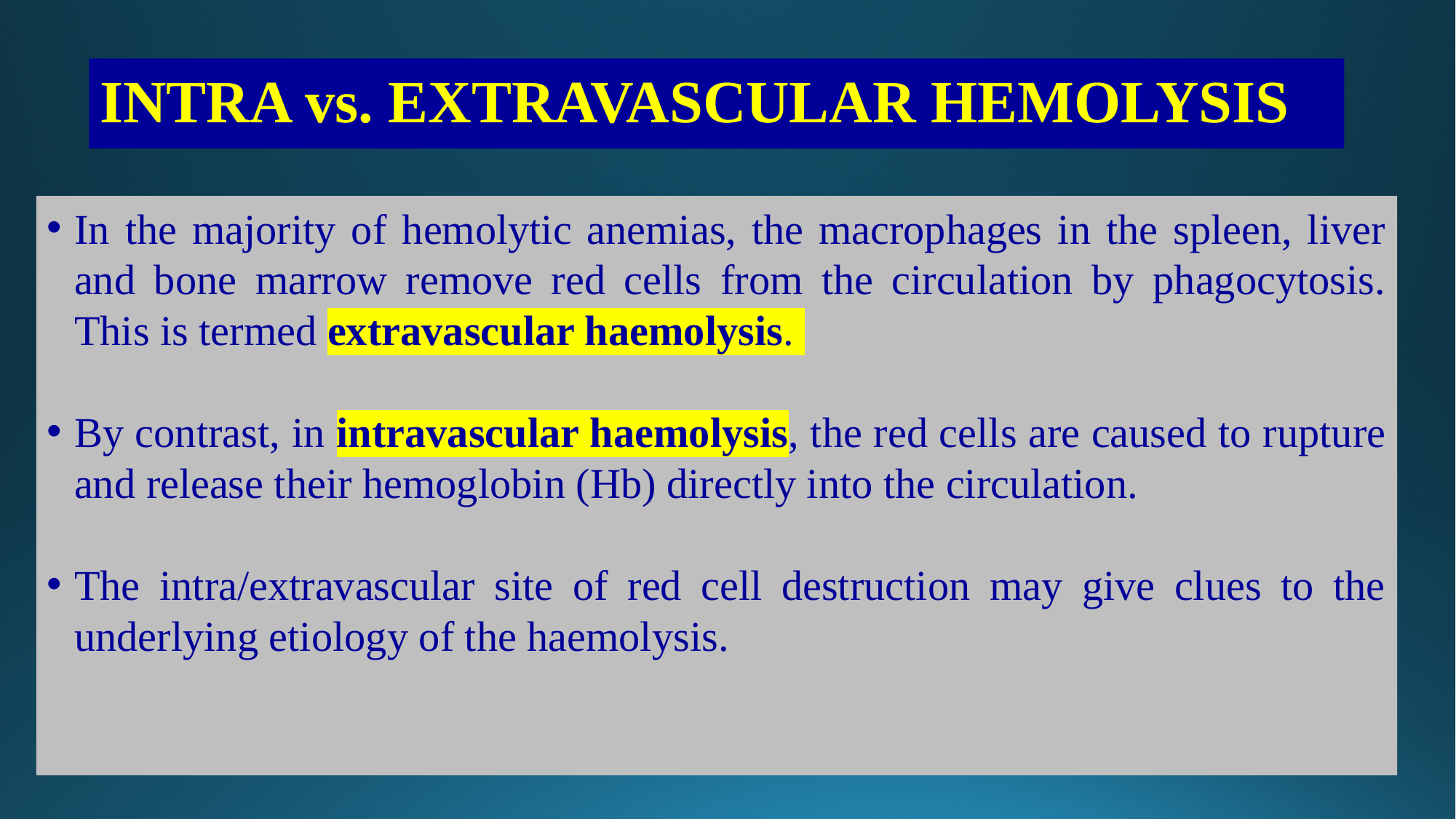

# INTRA vs. EXTRAVASCULAR HEMOLYSIS
In the majority of hemolytic anemias, the macrophages in the spleen, liver and bone marrow remove red cells from the circulation by phagocytosis. This is termed extravascular haemolysis.

By contrast, in intravascular haemolysis, the red cells are caused to rupture and release their hemoglobin (Hb) directly into the circulation.

The intra/extravascular site of red cell destruction may give clues to the underlying etiology of the haemolysis.